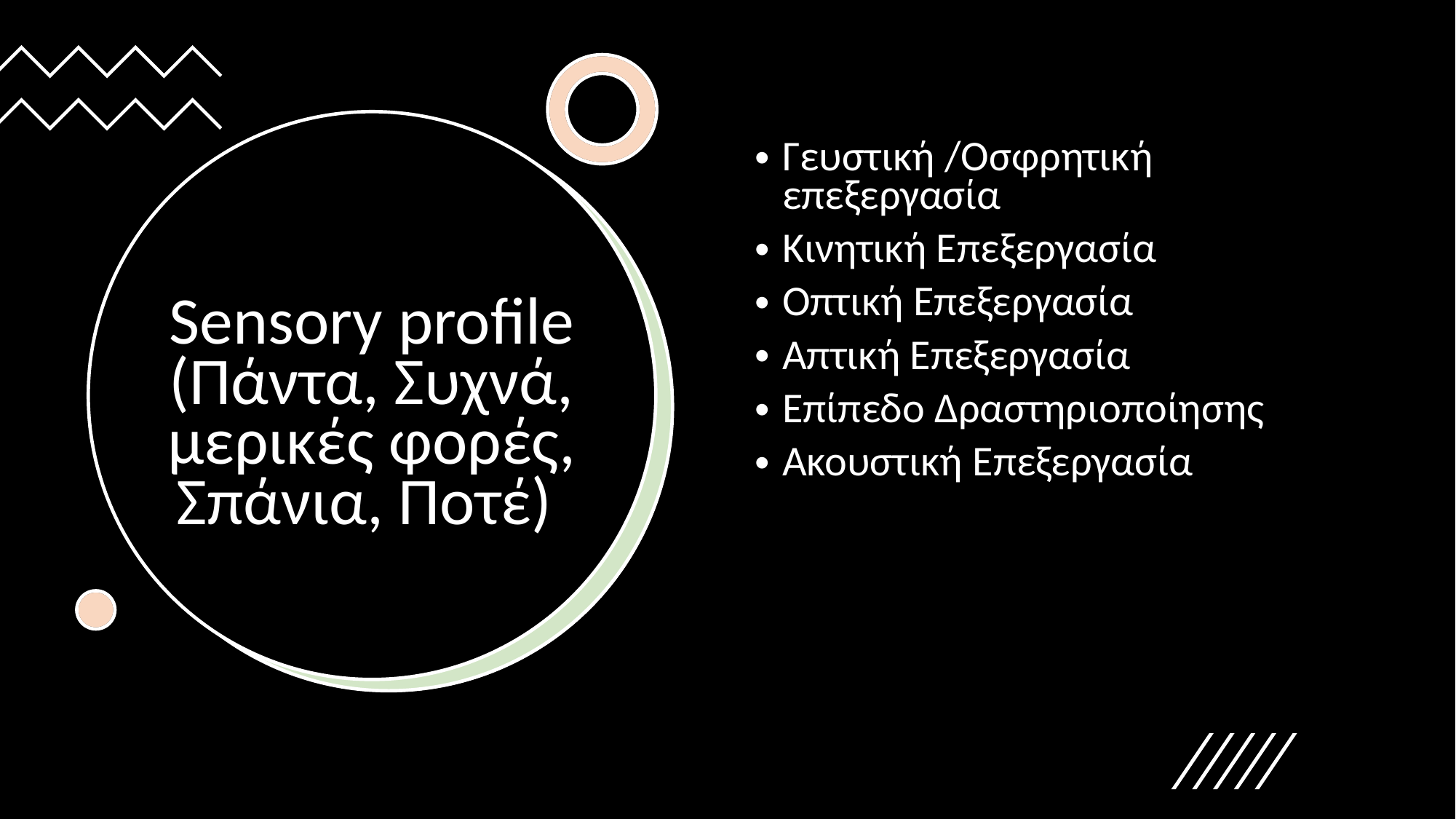

Γευστική /Οσφρητική επεξεργασία
Κινητική Επεξεργασία
Οπτική Επεξεργασία
Απτική Επεξεργασία
Επίπεδο Δραστηριοποίησης
Ακουστική Επεξεργασία

# Sensory profile (Πάντα, Συχνά, μερικές φορές, Σπάνια, Ποτέ)